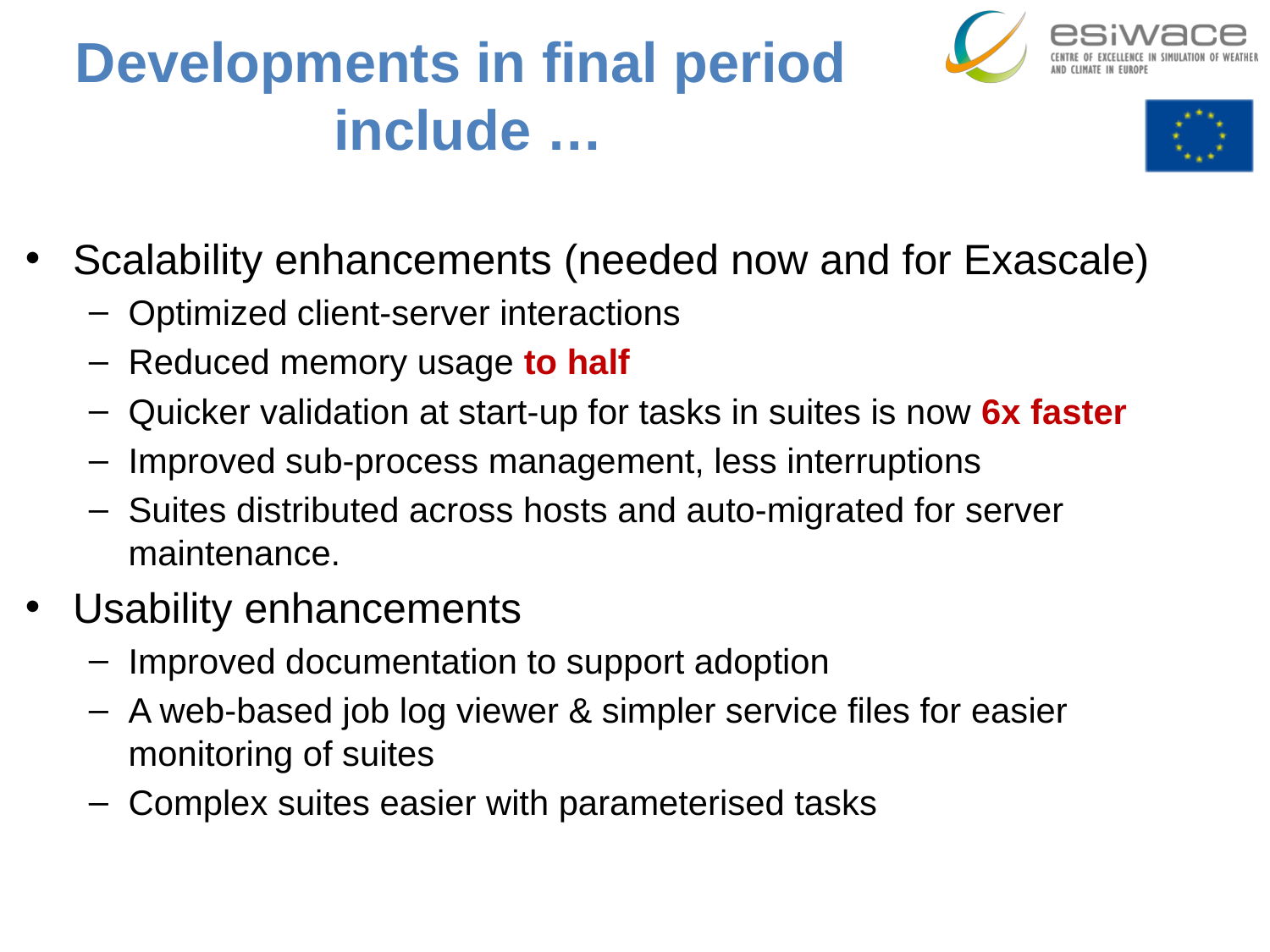

# Developments in final period  include …
Scalability enhancements (needed now and for Exascale)
Optimized client-server interactions
Reduced memory usage to half
Quicker validation at start-up for tasks in suites is now 6x faster
Improved sub-process management, less interruptions
Suites distributed across hosts and auto-migrated for server maintenance.
Usability enhancements
Improved documentation to support adoption
A web-based job log viewer & simpler service files for easier monitoring of suites
Complex suites easier with parameterised tasks